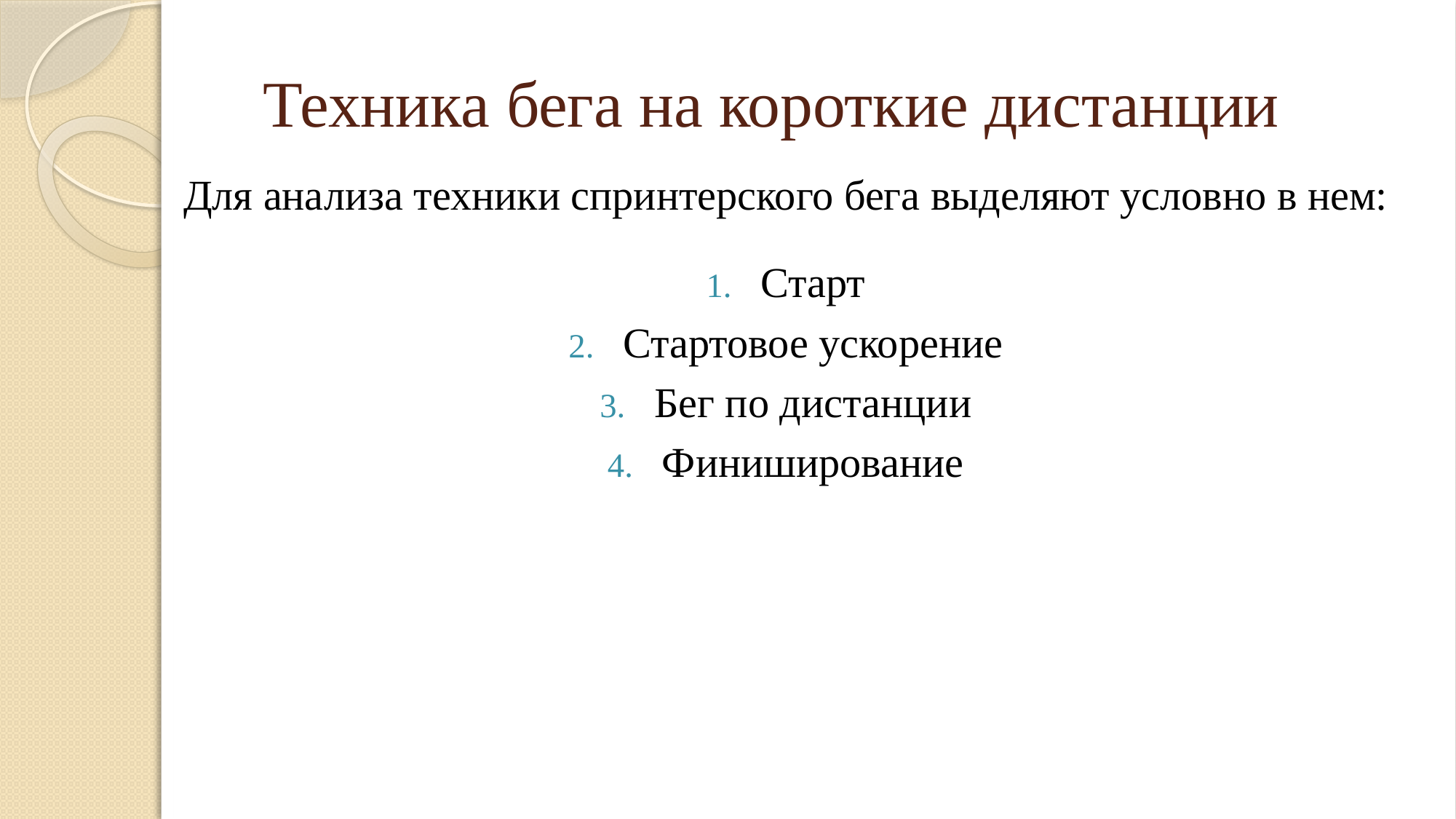

# Техника бега на короткие дистанции
Для анализа техники спринтерского бега выделяют условно в нем:
Старт
Стартовое ускорение
Бег по дистанции
Финиширование